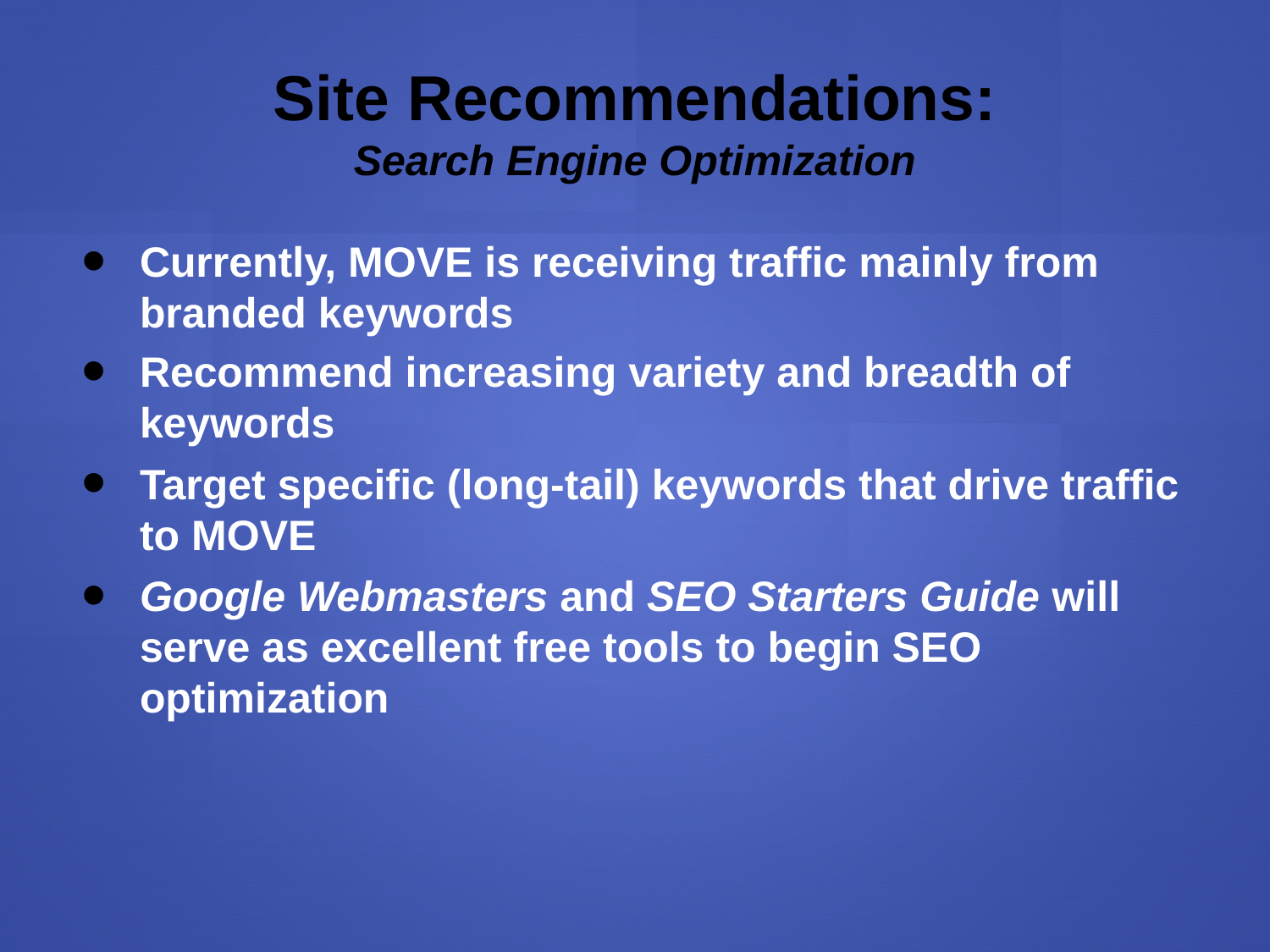

# Site Recommendations:
Search Engine Optimization
Currently, MOVE is receiving traffic mainly from branded keywords
Recommend increasing variety and breadth of keywords
Target specific (long-tail) keywords that drive traffic to MOVE
Google Webmasters and SEO Starters Guide will serve as excellent free tools to begin SEO optimization